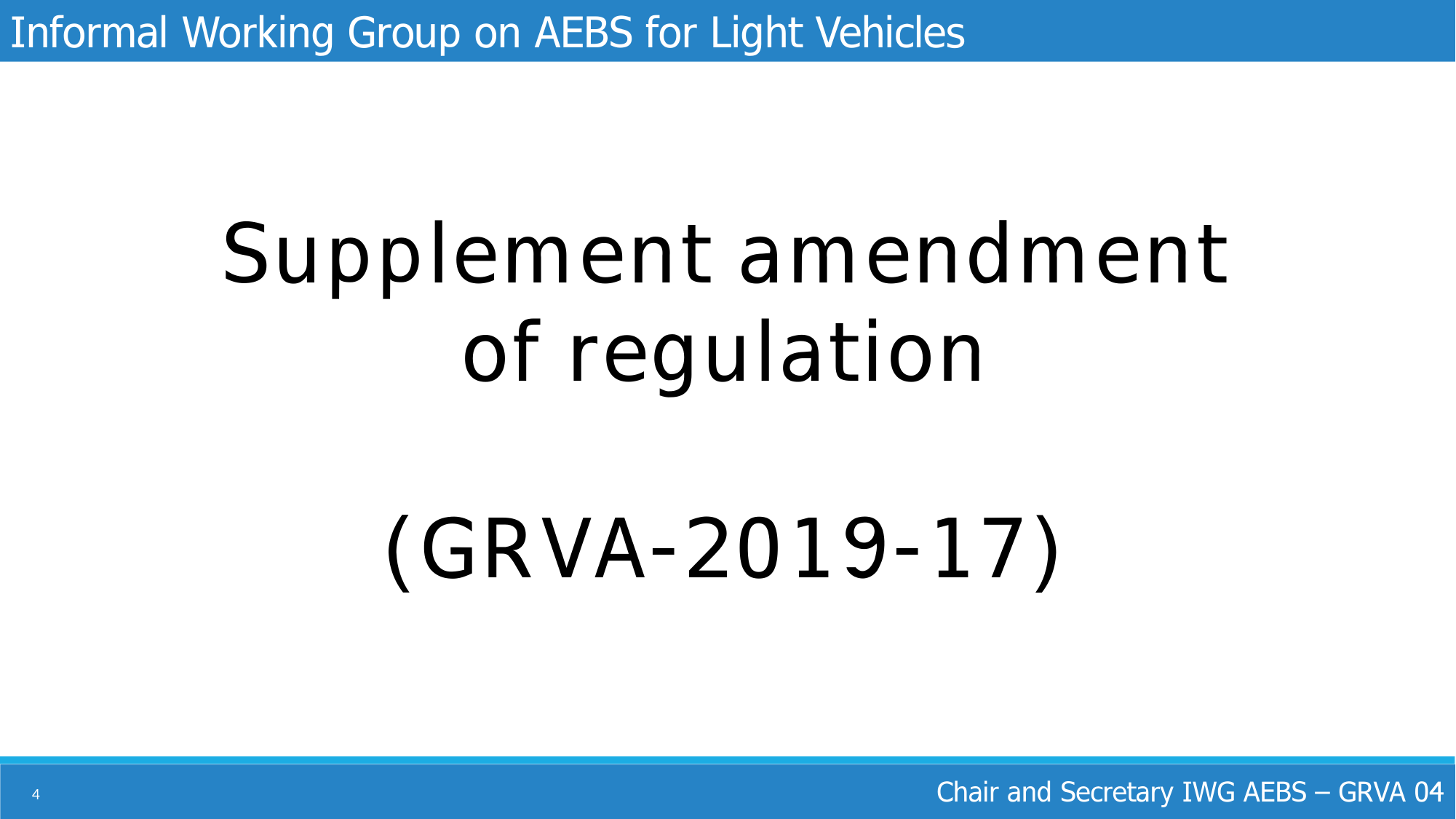

Informal Working Group on AEBS for Light Vehicles
Supplement amendment of regulation

(GRVA-2019-17)
Chair and Secretary IWG AEBS – GRVA 04
4